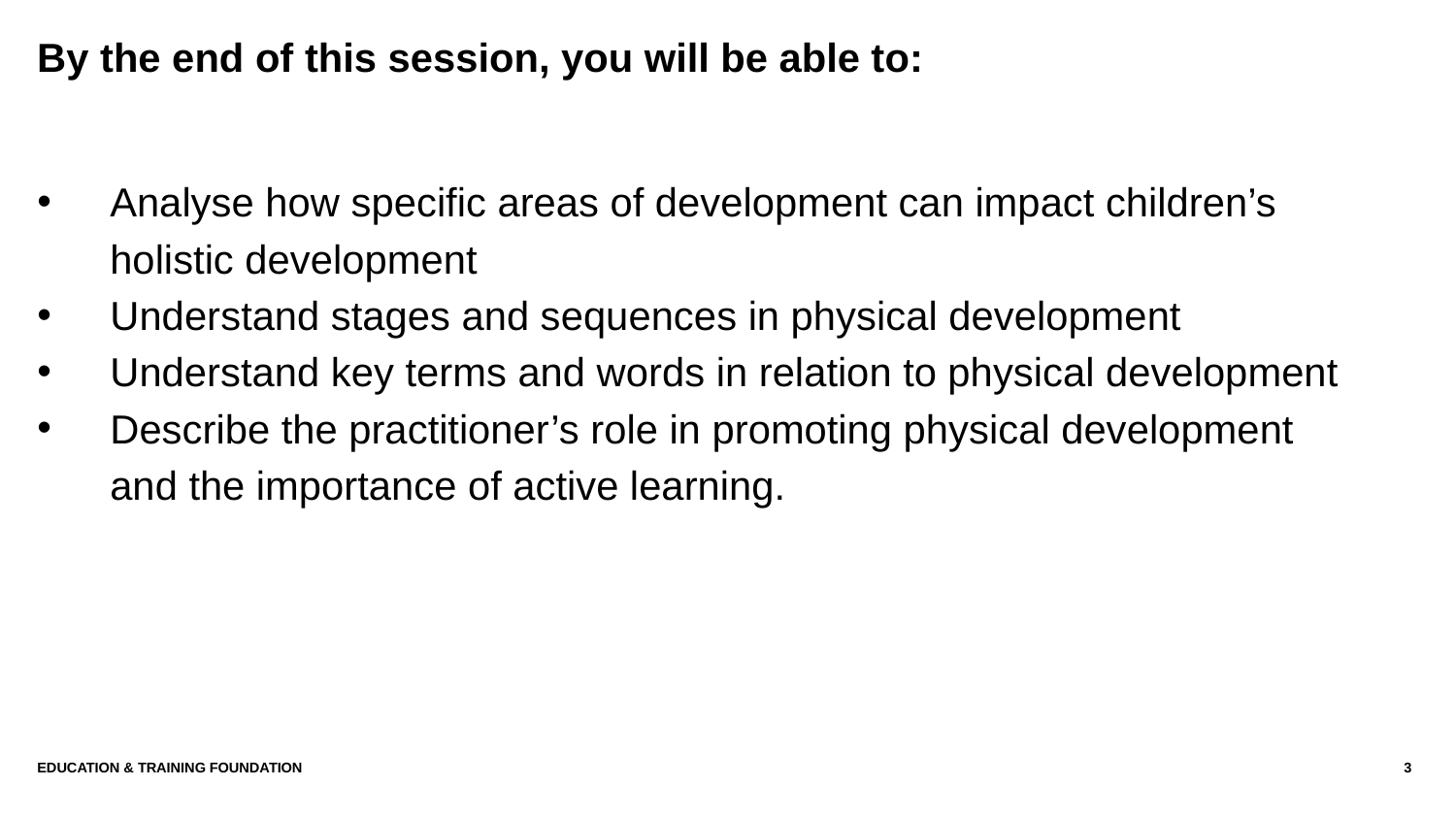

# By the end of this session, you will be able to:
Analyse how specific areas of development can impact children’s holistic development
Understand stages and sequences in physical development
Understand key terms and words in relation to physical development
Describe the practitioner’s role in promoting physical development and the importance of active learning.

Education & Training Foundation
3